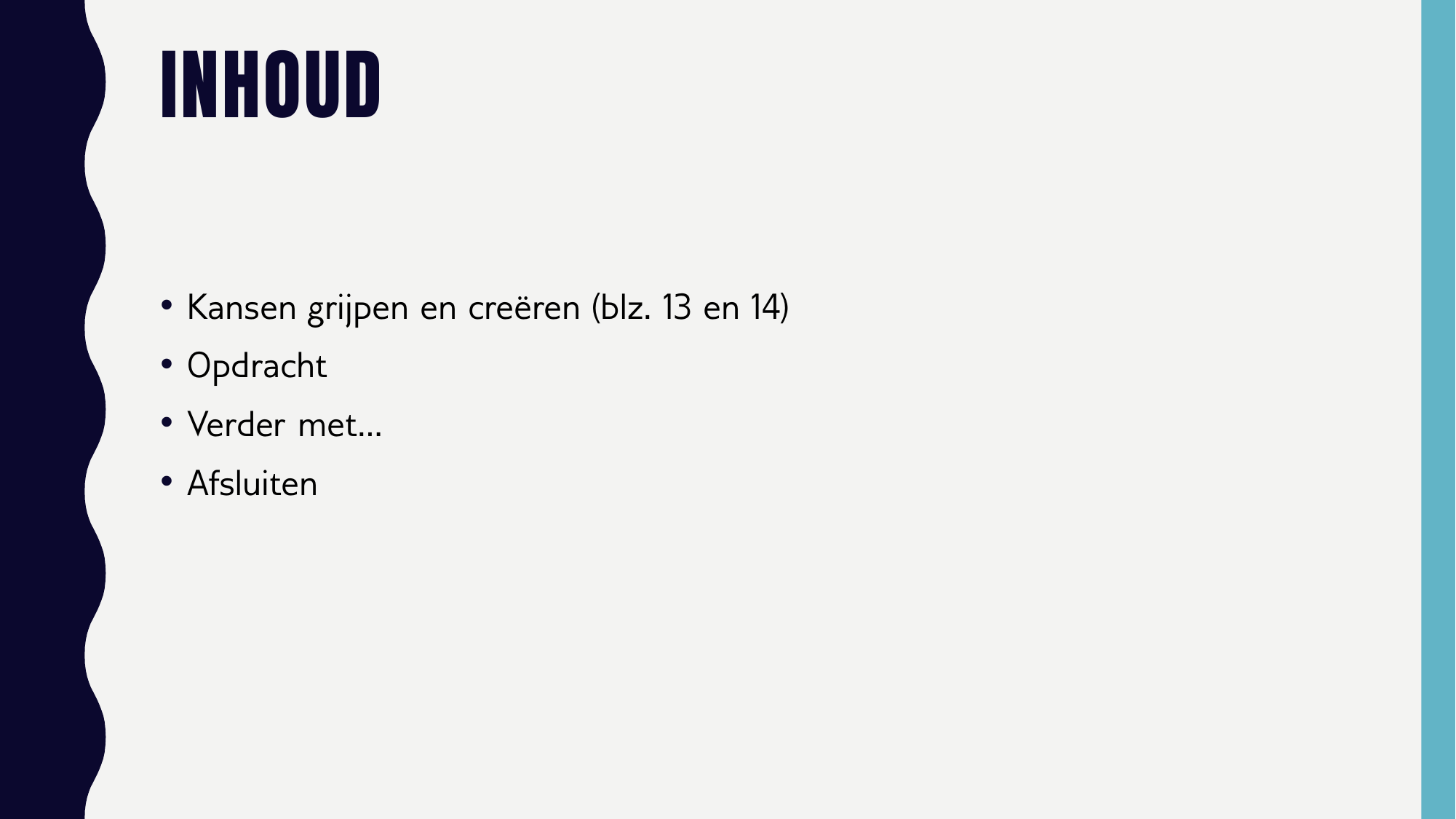

# inhoud
Kansen grijpen en creëren (blz. 13 en 14)
Opdracht
Verder met…
Afsluiten